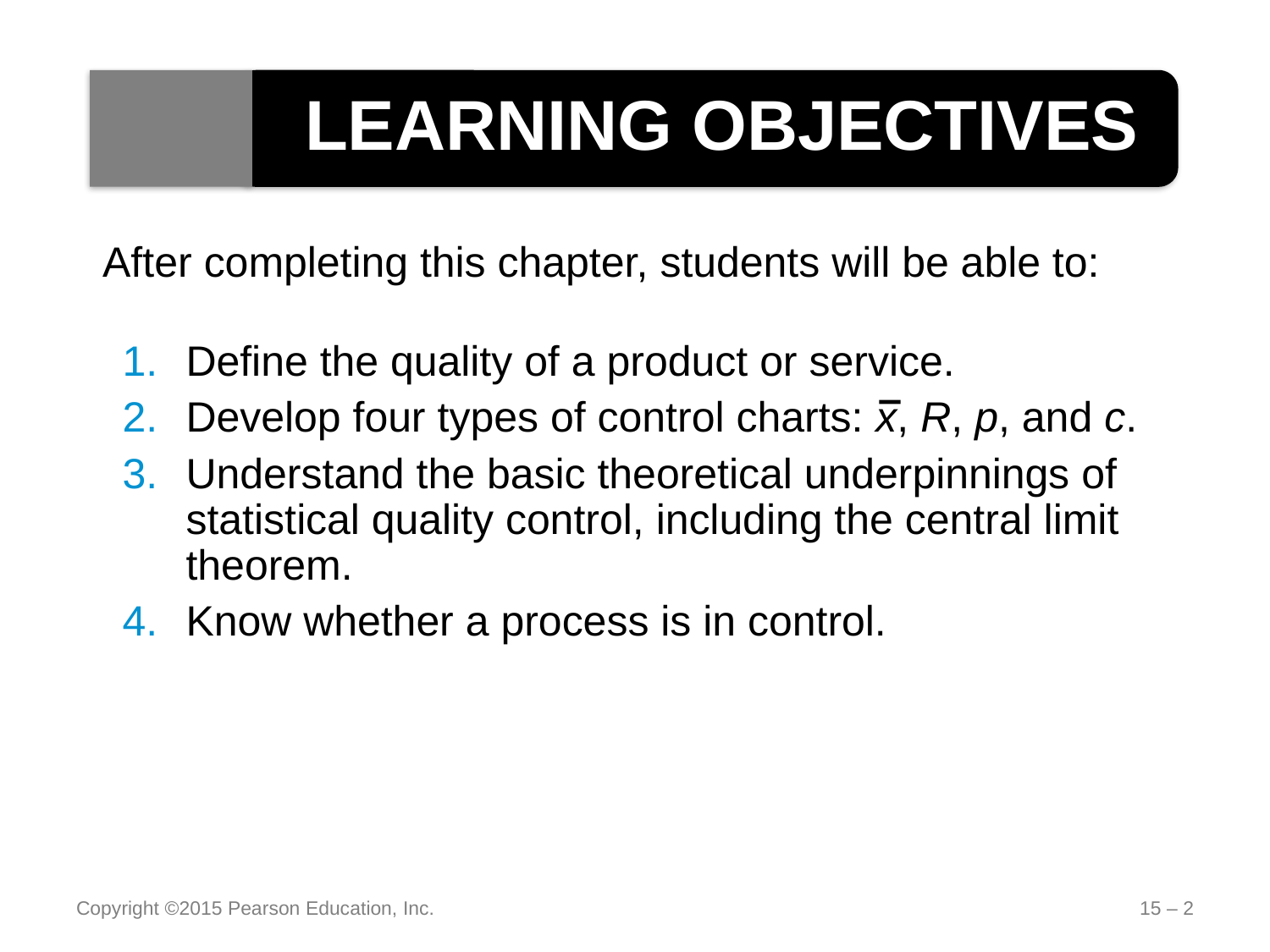

LEARNING OBJECTIVES
After completing this chapter, students will be able to:
Define the quality of a product or service.
Develop four types of control charts: x, R, p, and c.
Understand the basic theoretical underpinnings of statistical quality control, including the central limit theorem.
Know whether a process is in control.

Copyright ©2015 Pearson Education, Inc.
15 – 2